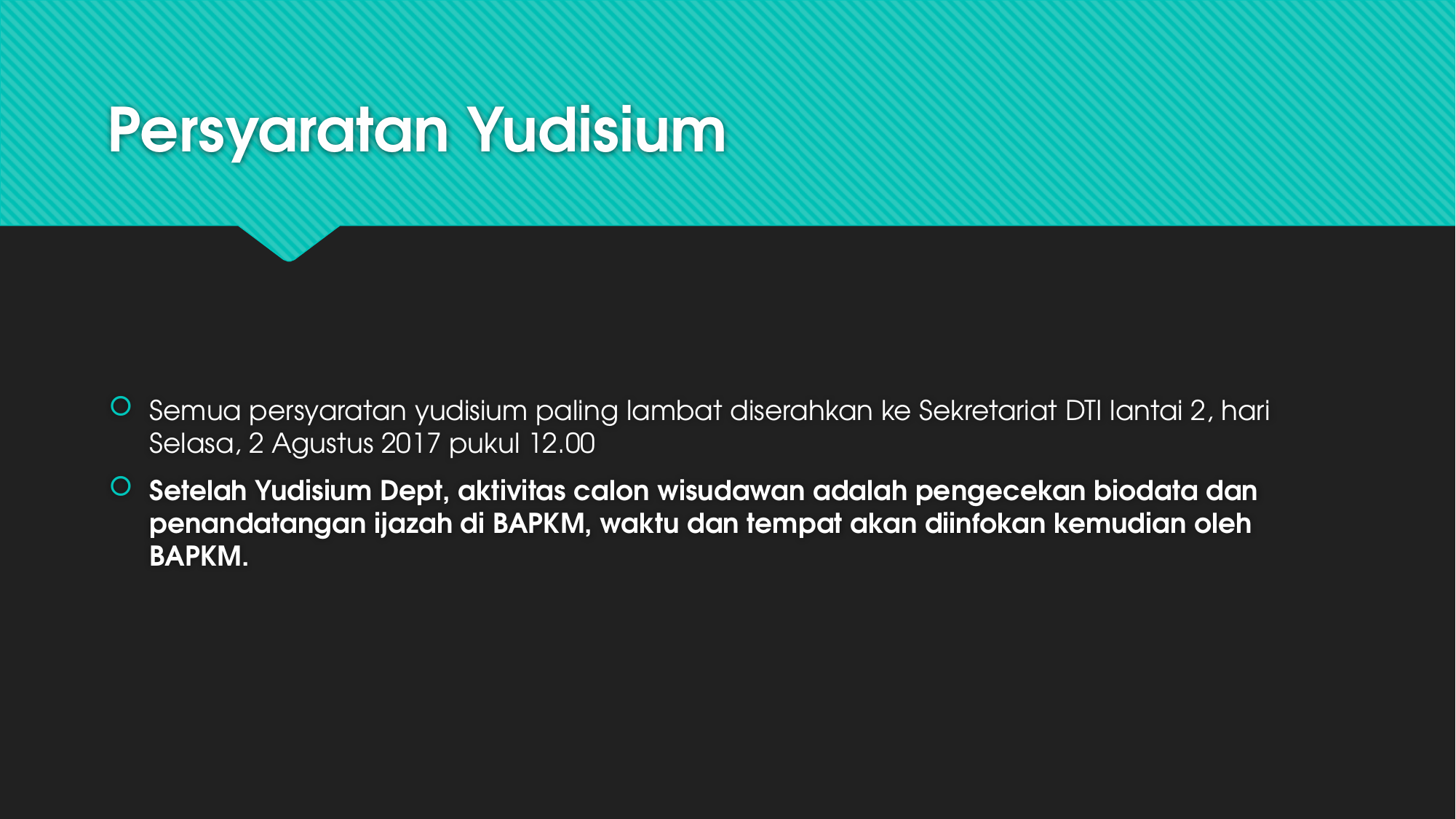

# Persyaratan Yudisium

Semua persyaratan yudisium paling lambat diserahkan ke Sekretariat DTI lantai 2, hari Selasa, 2 Agustus 2017 pukul 12.00
Setelah Yudisium Dept, aktivitas calon wisudawan adalah pengecekan biodata dan penandatangan ijazah di BAPKM, waktu dan tempat akan diinfokan kemudian oleh BAPKM.